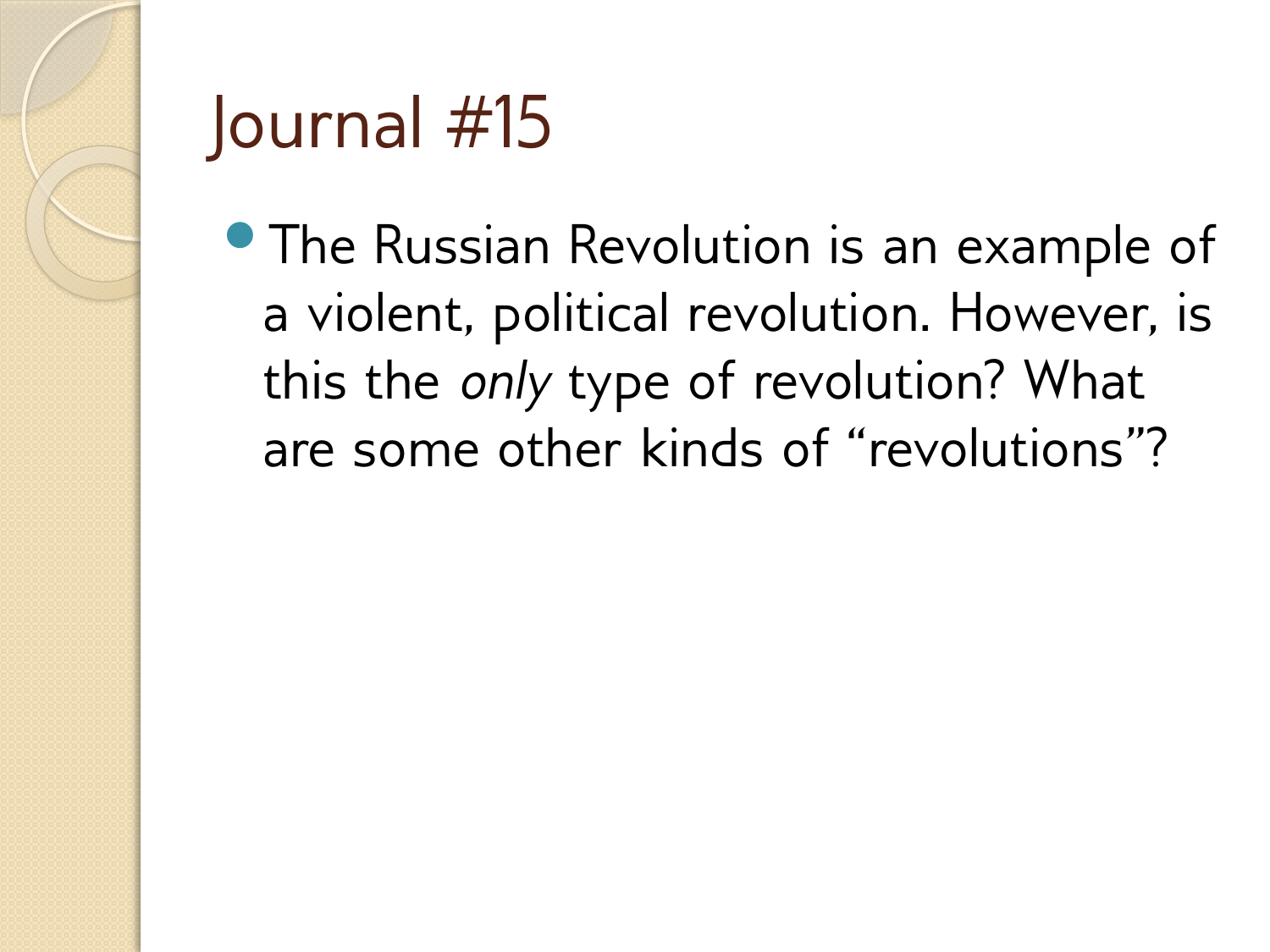

# Journal #15
The Russian Revolution is an example of a violent, political revolution. However, is this the only type of revolution? What are some other kinds of “revolutions”?